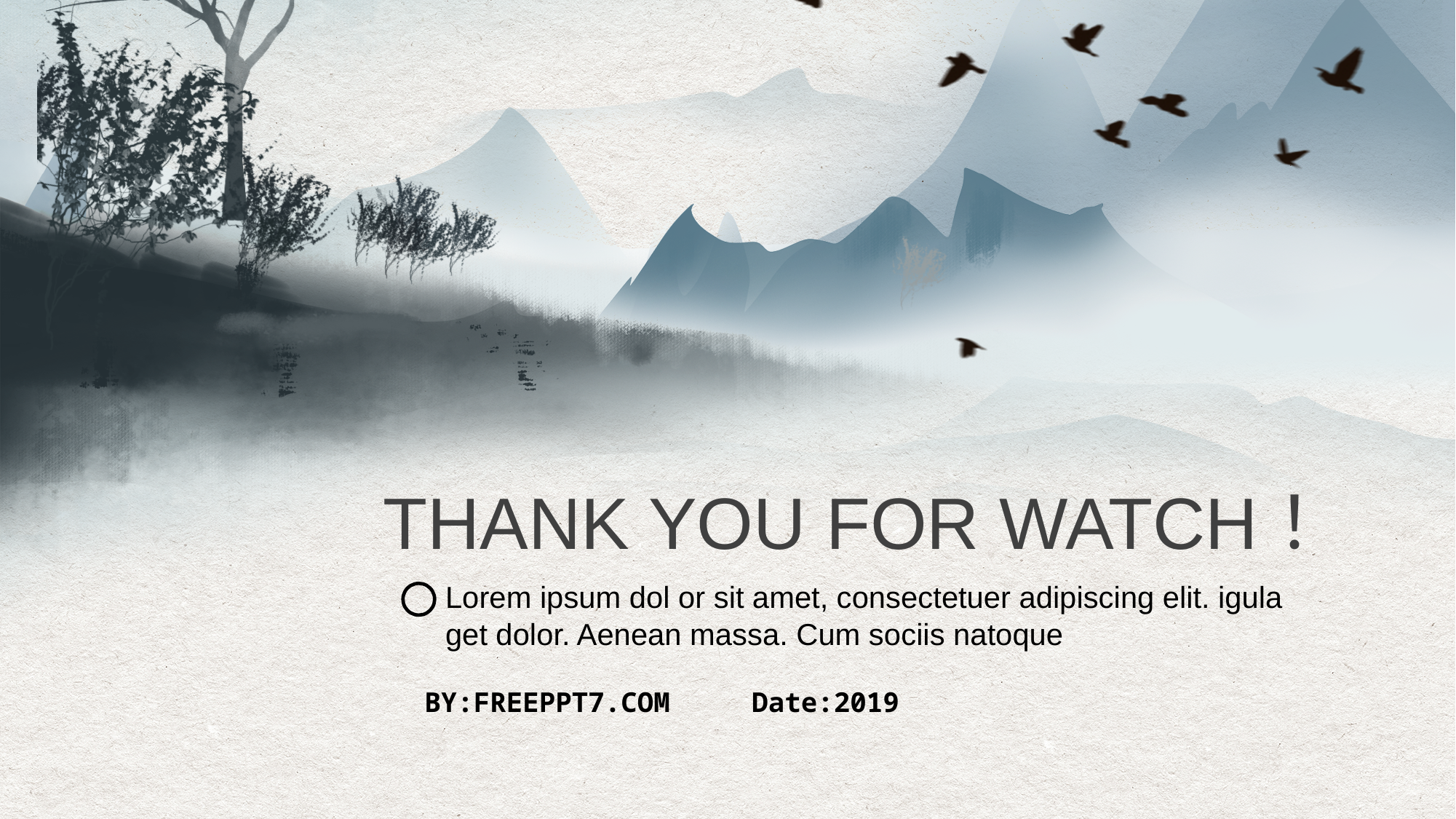

THANK YOU FOR WATCH！
Lorem ipsum dol or sit amet, consectetuer adipiscing elit. igula
get dolor. Aenean massa. Cum sociis natoque

BY:FREEPPT7.COM     Date:2019